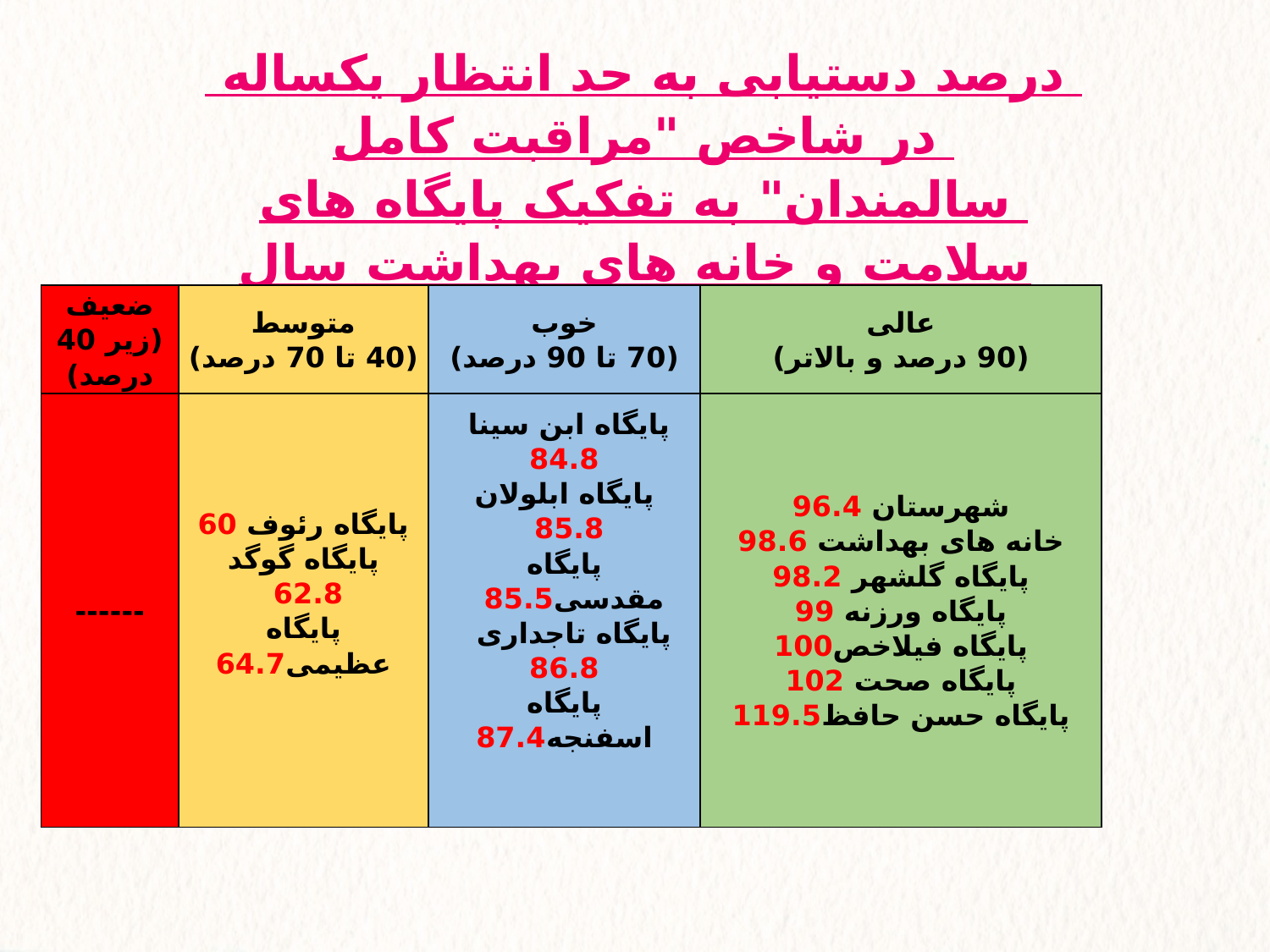

درصد دستیابی به حد انتظار یکساله  در شاخص "مراقبت کامل سالمندان" به تفکیک پایگاه های سلامت و خانه های بهداشت سال 1402:
| ضعیف (زیر 40 درصد) | متوسط (40 تا 70 درصد) | خوب (70 تا 90 درصد) | عالی (90 درصد و بالاتر) |
| --- | --- | --- | --- |
| ------ | پایگاه رئوف 60 پایگاه گوگد 62.8 پایگاه عظیمی64.7 | پایگاه ابن سینا 84.8 پایگاه ابلولان 85.8 پایگاه مقدسی85.5 پایگاه تاجداری 86.8 پایگاه اسفنجه87.4 | شهرستان 96.4 خانه های بهداشت 98.6 پایگاه گلشهر 98.2 پایگاه ورزنه 99 پایگاه فیلاخص100 پایگاه صحت 102 پایگاه حسن حافظ119.5 |